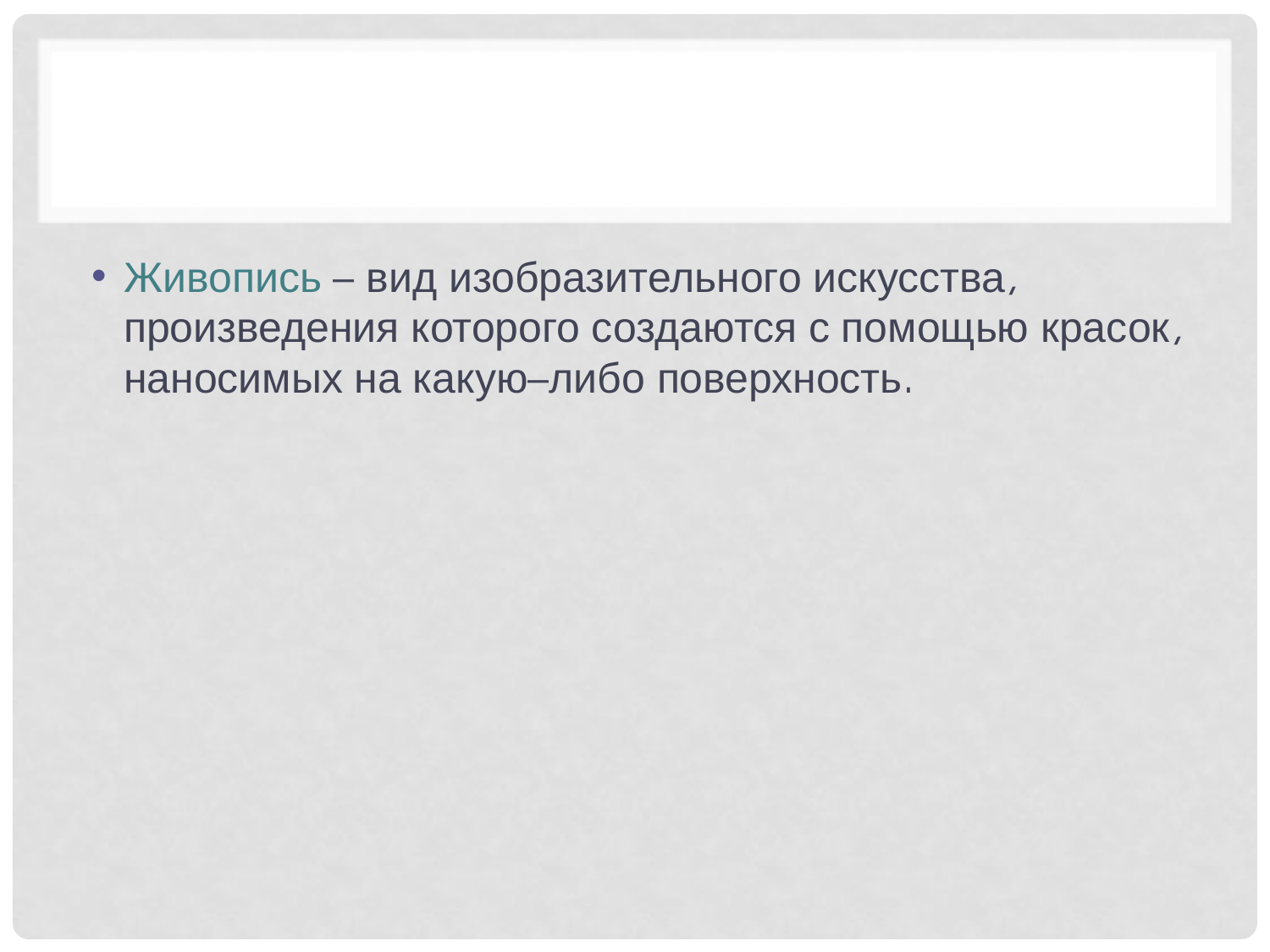

#
Живопись – вид изобразительного искусства, произведения которого создаются с помощью красок, наносимых на какую–либо поверхность.